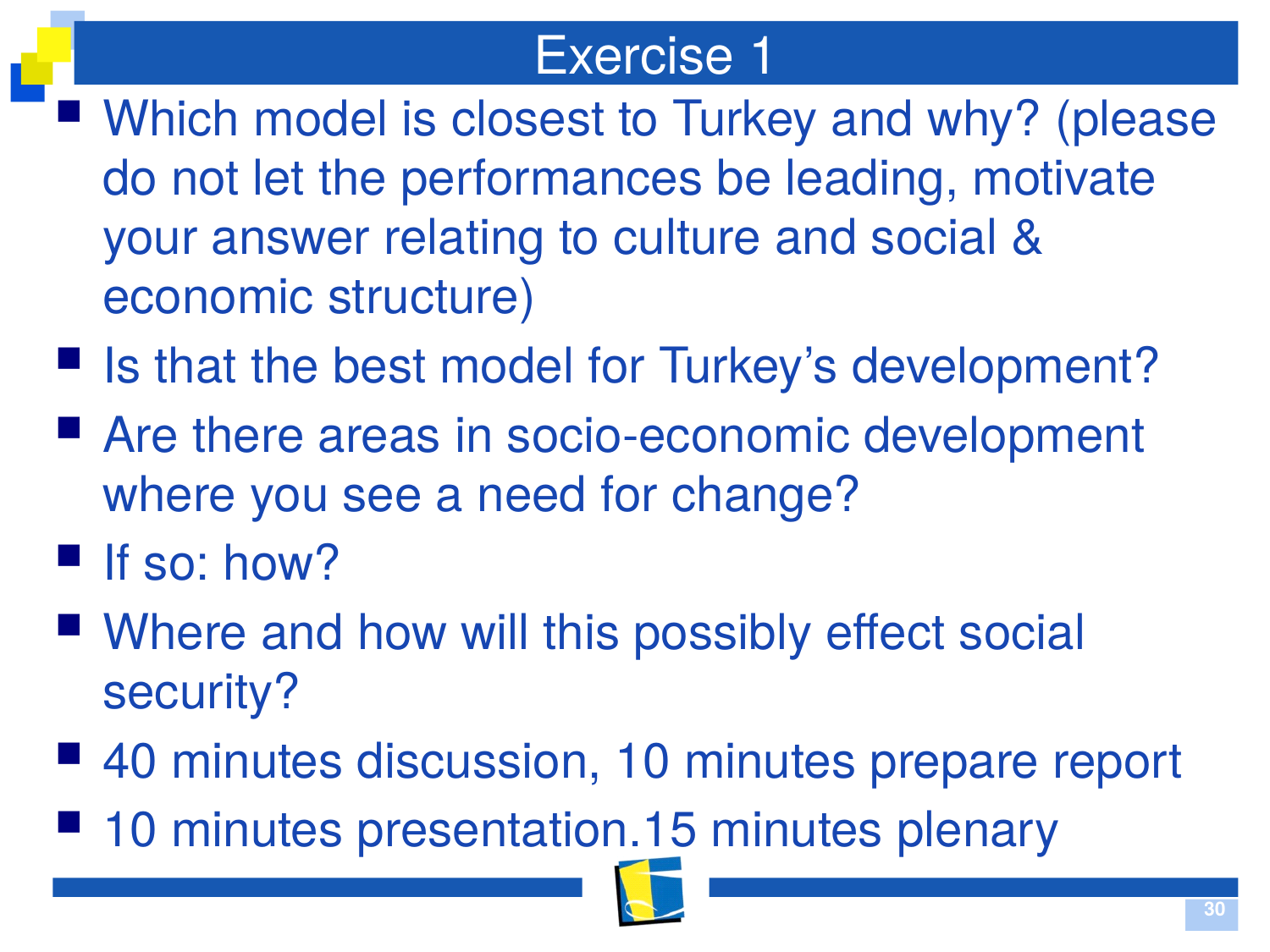

# Exercise 1
Which model is closest to Turkey and why? (please do not let the performances be leading, motivate your answer relating to culture and social & economic structure)
Is that the best model for Turkey’s development?
Are there areas in socio-economic development where you see a need for change?
If so: how?
Where and how will this possibly effect social security?
40 minutes discussion, 10 minutes prepare report
10 minutes presentation.15 minutes plenary
30